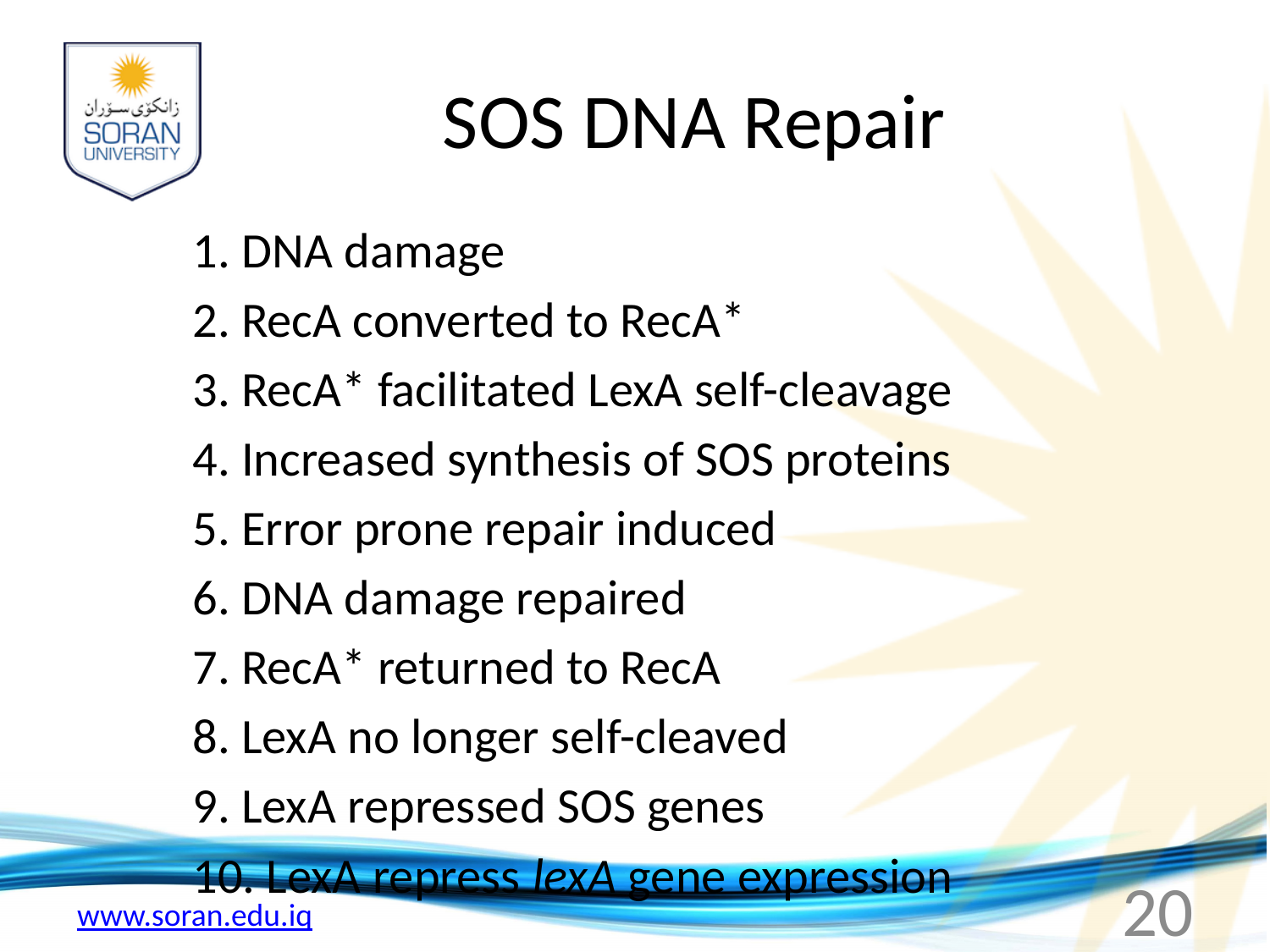

# SOS DNA Repair
1. DNA damage
2. RecA converted to RecA*
3. RecA* facilitated LexA self-cleavage
4. Increased synthesis of SOS proteins
5. Error prone repair induced
6. DNA damage repaired
7. RecA* returned to RecA
8. LexA no longer self-cleaved
9. LexA repressed SOS genes
10. LexA repress lexA gene expression
20